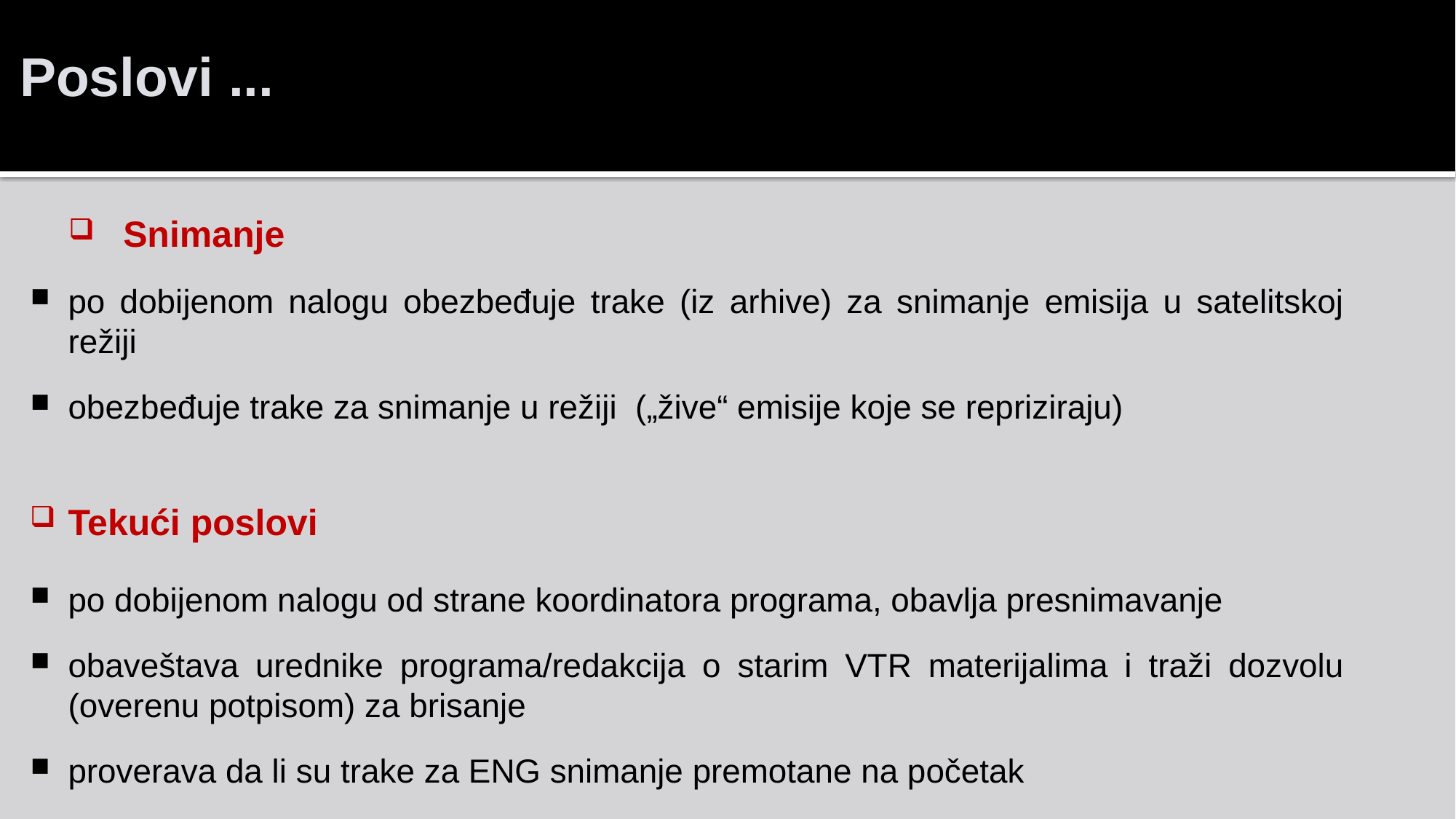

Poslovi ...
Snimanje

po dobijenom nalogu obezbeđuje trake (iz arhive) za snimanje emisija u satelitskoj režiji

obezbeđuje trake za snimanje u režiji  („žive“ emisije koje se repriziraju)

Tekući poslovi

po dobijenom nalogu od strane koordinatora programa, obavlja presnimavanje

obaveštava urednike programa/redakcija o starim VTR materijalima i traži dozvolu (overenu potpisom) za brisanje

proverava da li su trake za ENG snimanje premotane na početak